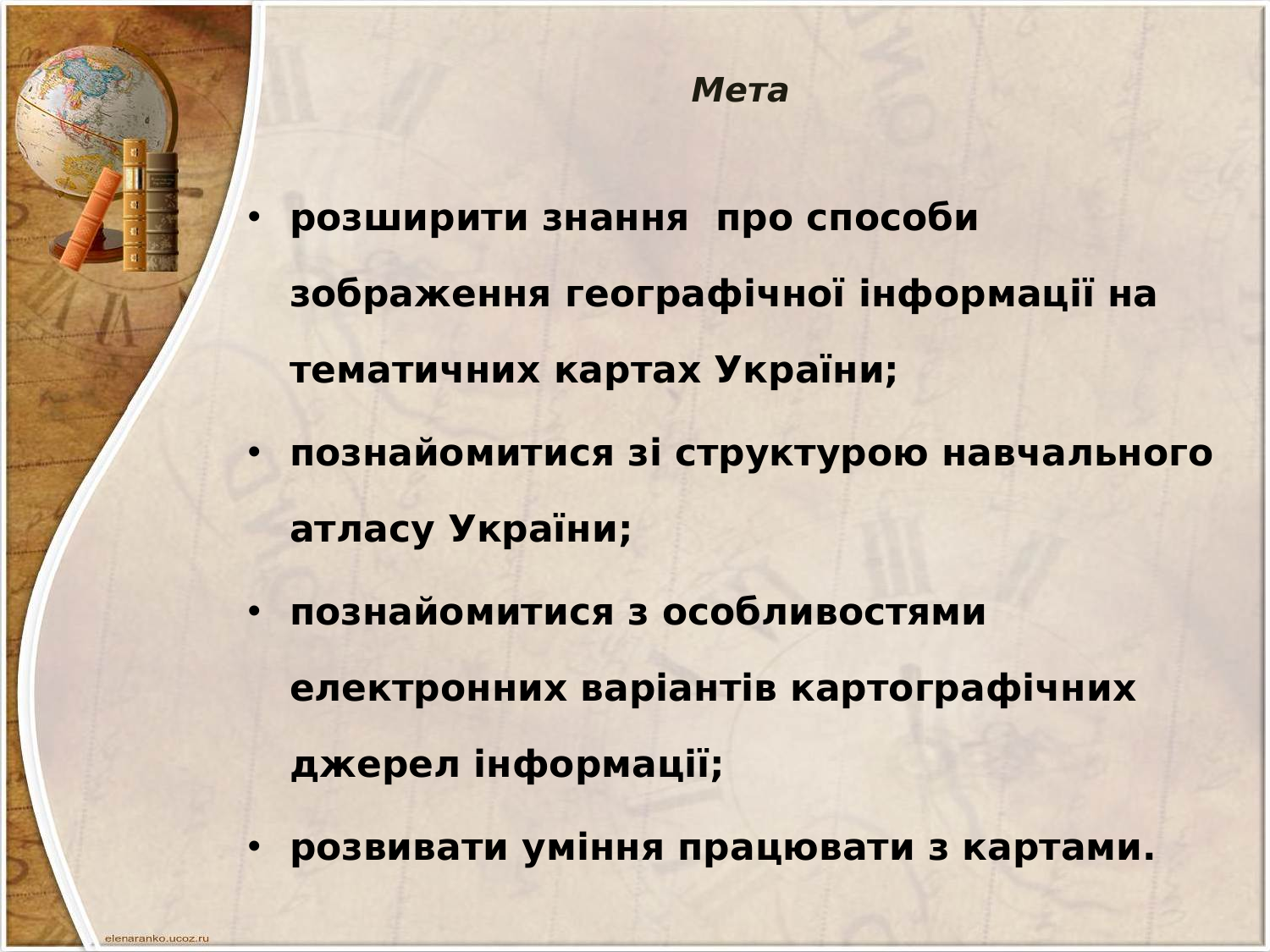

# Мета
розширити знання  про способи зображення географічної інформації на тематичних картах України;
познайомитися зі структурою навчального атласу України;
познайомитися з особливостями електронних варіантів картографічних джерел інформації;
розвивати уміння працювати з картами.